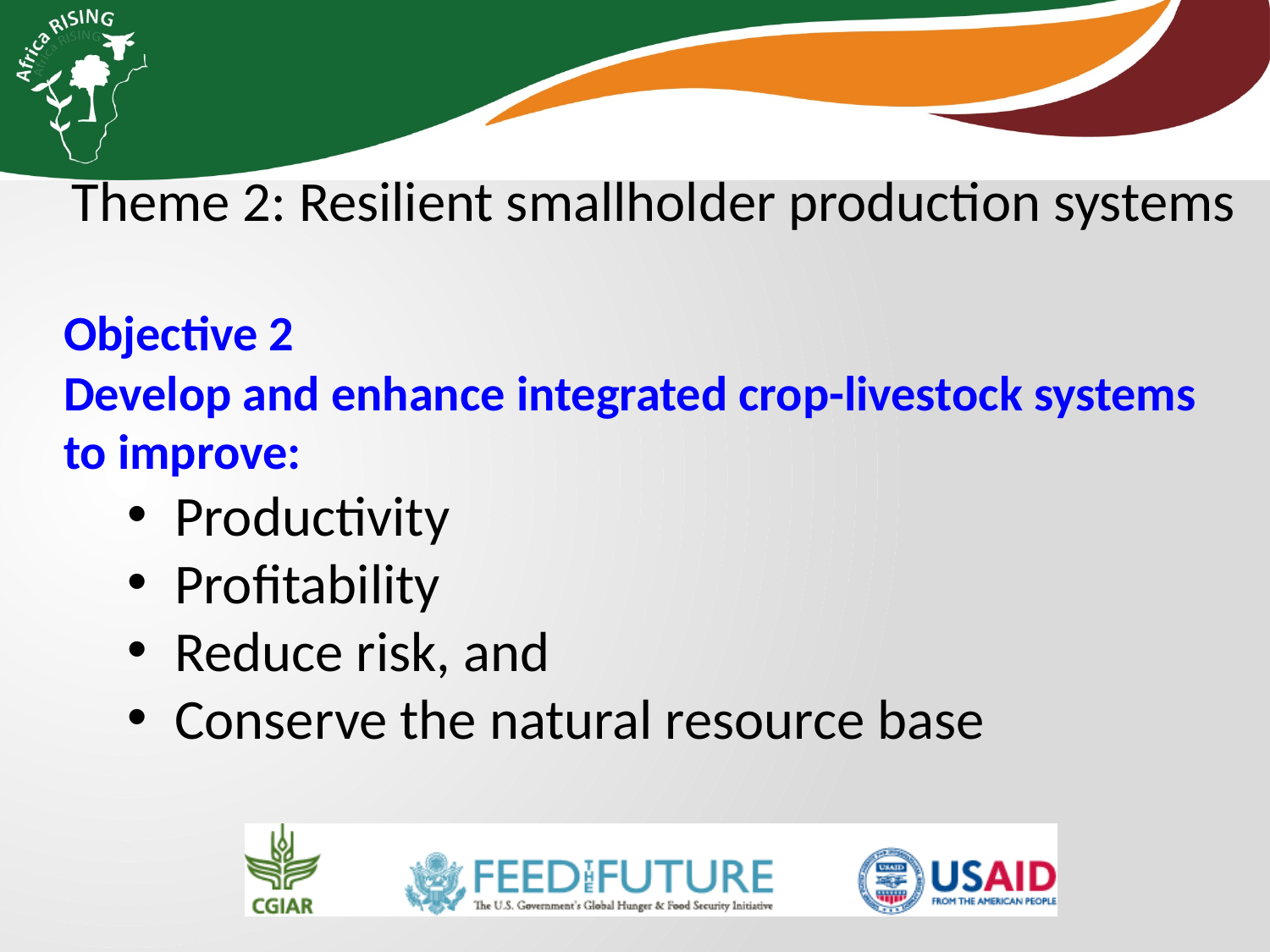

Theme 2: Resilient smallholder production systems
Objective 2
Develop and enhance integrated crop-livestock systems to improve:
Productivity
Profitability
Reduce risk, and
Conserve the natural resource base